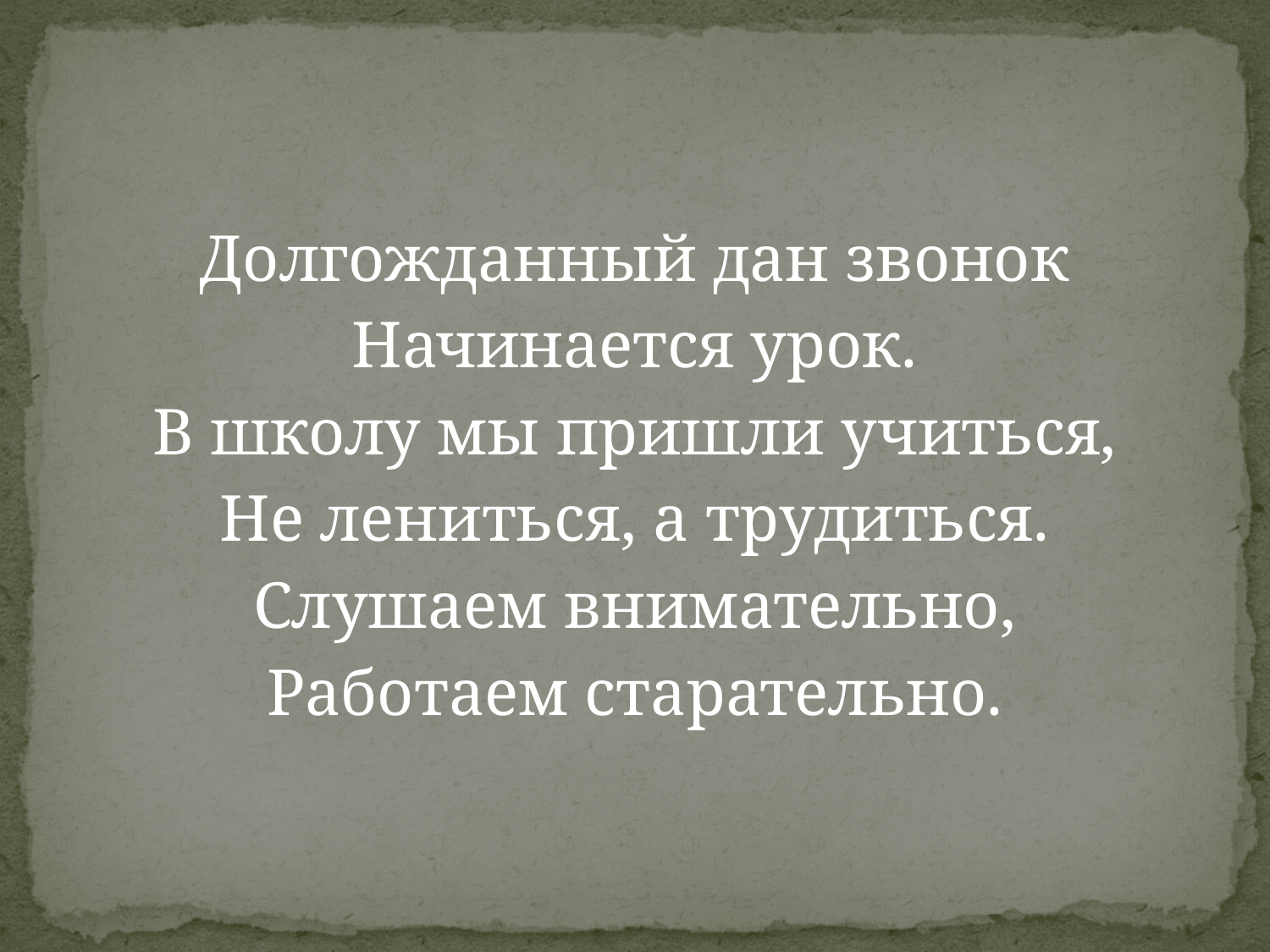

#
Долгожданный дан звонок
Начинается урок.
В школу мы пришли учиться,
Не лениться, а трудиться.
Слушаем внимательно,
Работаем старательно.